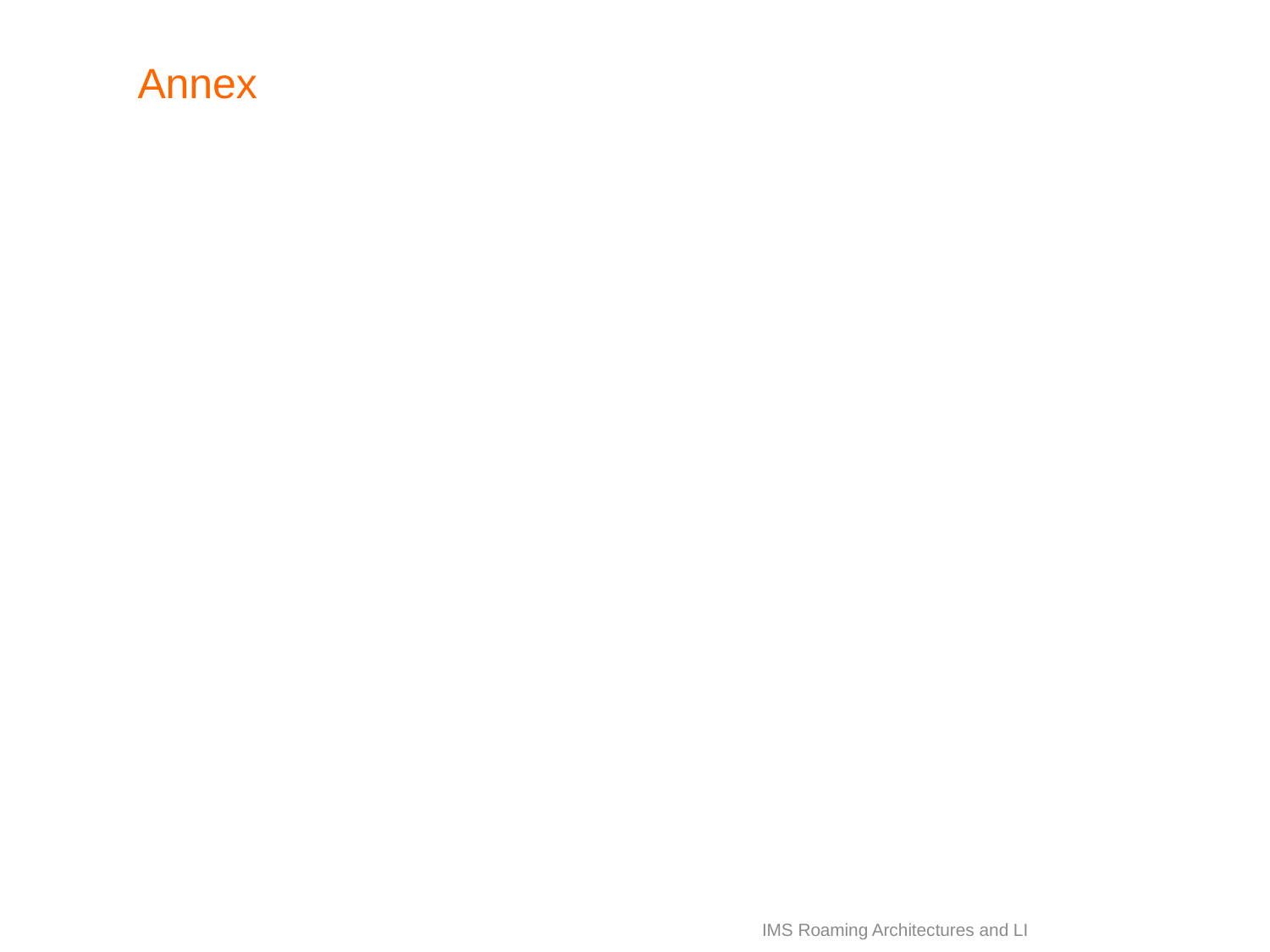

# Annex
IMS Roaming Architectures and LI